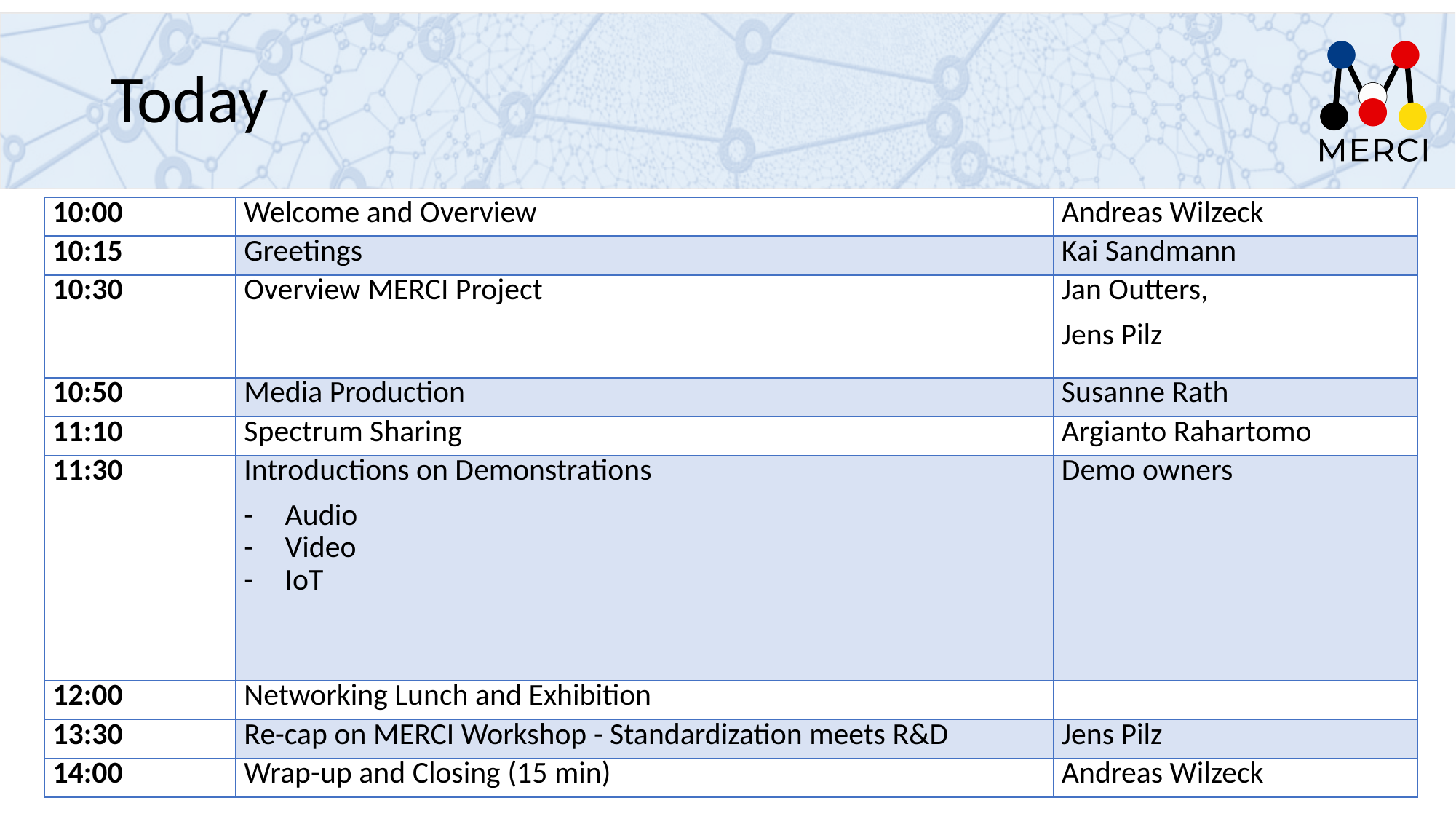

# Today
| 10:00 | Welcome and Overview | Andreas Wilzeck |
| --- | --- | --- |
| 10:15 | Greetings | Kai Sandmann |
| 10:30 | Overview MERCI Project | Jan Outters, Jens Pilz |
| 10:50 | Media Production | Susanne Rath |
| 11:10 | Spectrum Sharing | Argianto Rahartomo |
| 11:30 | Introductions on Demonstrations Audio Video IoT | Demo owners |
| 12:00 | Networking Lunch and Exhibition |  |
| 13:30 | Re-cap on MERCI Workshop - Standardization meets R&D | Jens Pilz |
| 14:00 | Wrap-up and Closing (15 min) | Andreas Wilzeck |